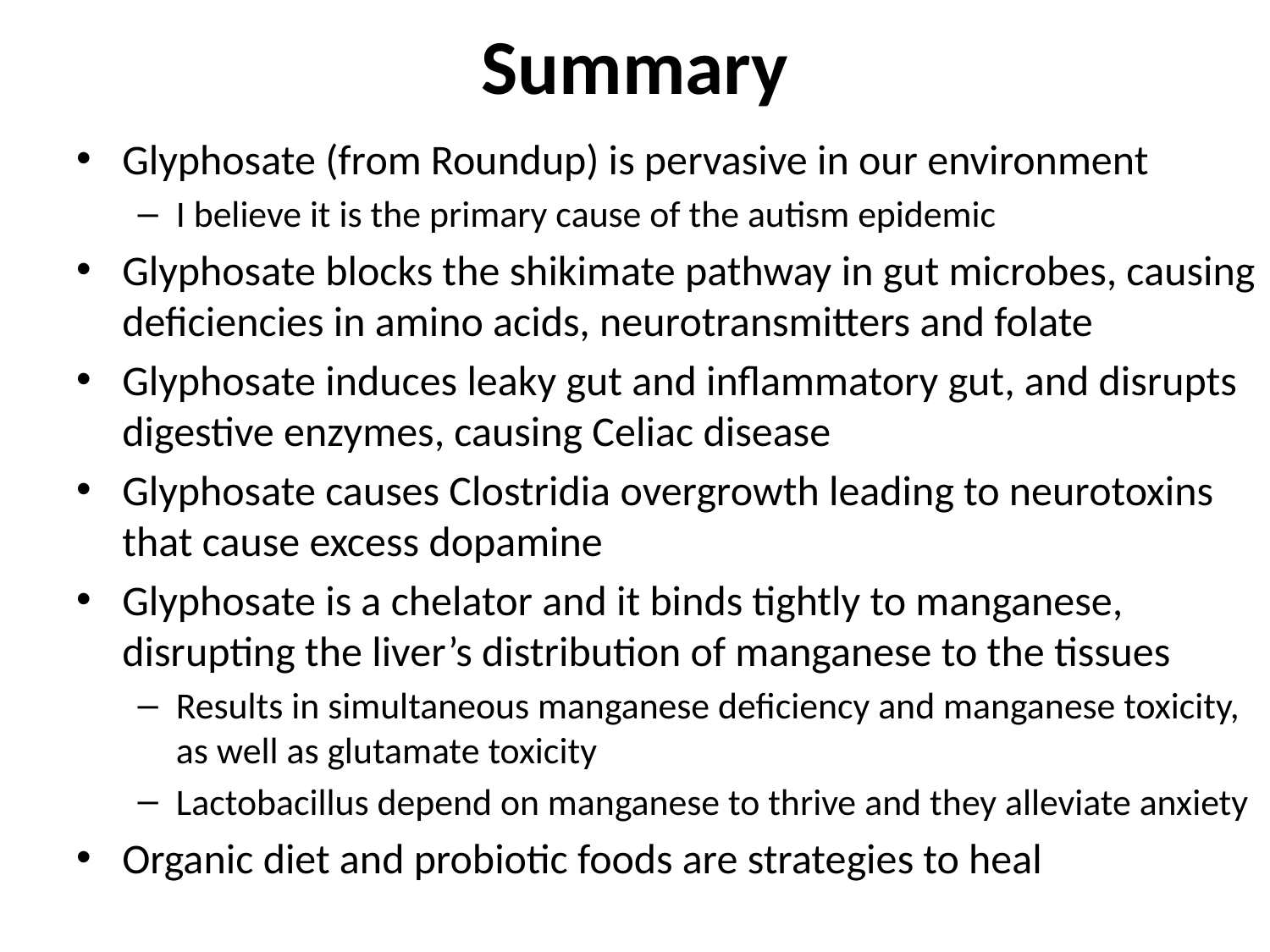

# Summary
Glyphosate (from Roundup) is pervasive in our environment
I believe it is the primary cause of the autism epidemic
Glyphosate blocks the shikimate pathway in gut microbes, causing deficiencies in amino acids, neurotransmitters and folate
Glyphosate induces leaky gut and inflammatory gut, and disrupts digestive enzymes, causing Celiac disease
Glyphosate causes Clostridia overgrowth leading to neurotoxins that cause excess dopamine
Glyphosate is a chelator and it binds tightly to manganese, disrupting the liver’s distribution of manganese to the tissues
Results in simultaneous manganese deficiency and manganese toxicity, as well as glutamate toxicity
Lactobacillus depend on manganese to thrive and they alleviate anxiety
Organic diet and probiotic foods are strategies to heal